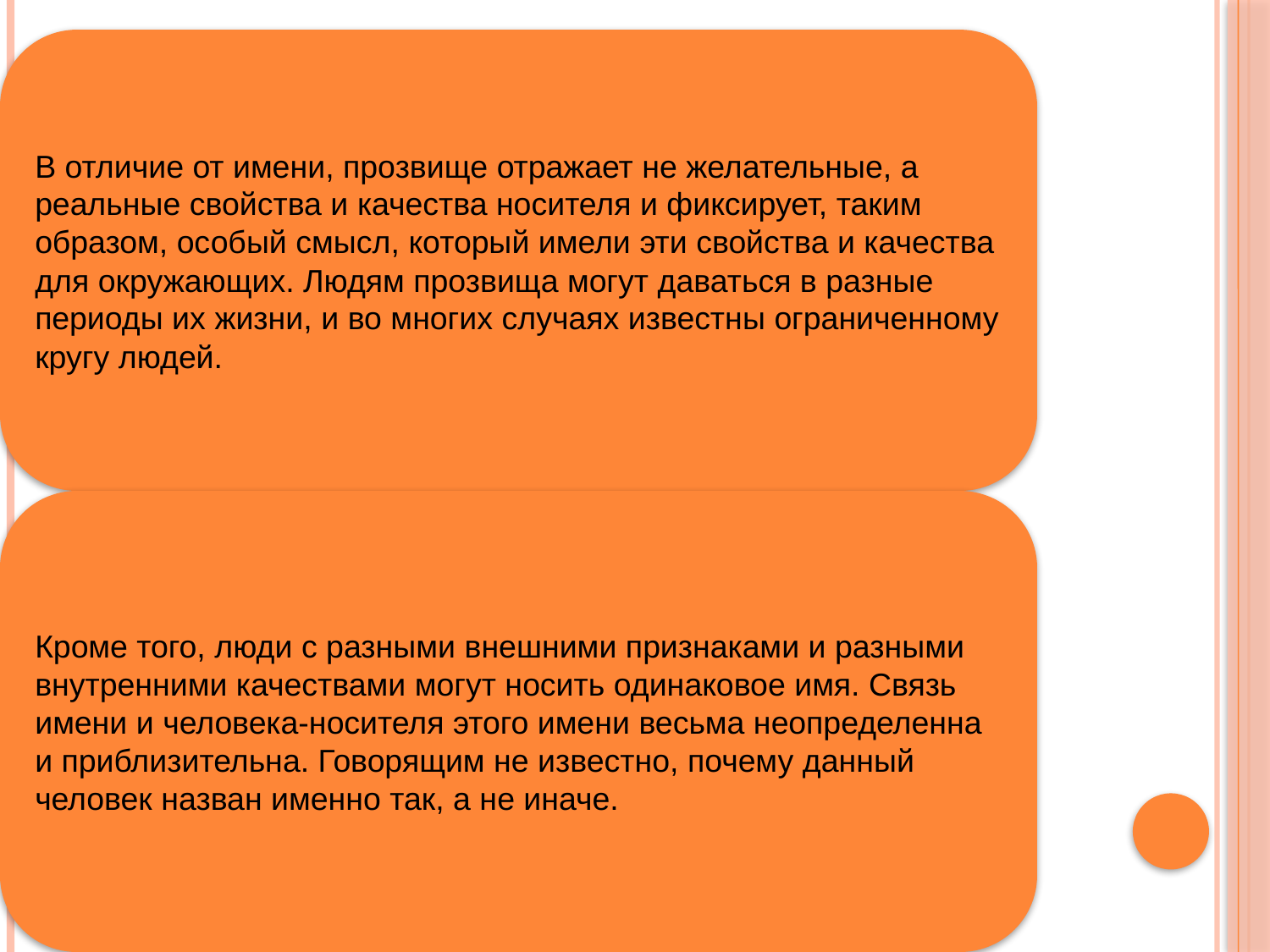

В отличие от имени, прозвище отражает не желательные, а реальные свойства и качества носителя и фиксирует, таким образом, особый смысл, который имели эти свойства и качества для окружающих. Людям прозвища могут даваться в разные периоды их жизни, и во многих случаях известны ограниченному кругу людей.
Кроме того, люди с разными внешними признаками и разными внутренними качествами могут носить одинаковое имя. Связь имени и человека-носителя этого имени весьма неопределенна и приблизительна. Говорящим не известно, почему данный человек назван именно так, а не иначе.